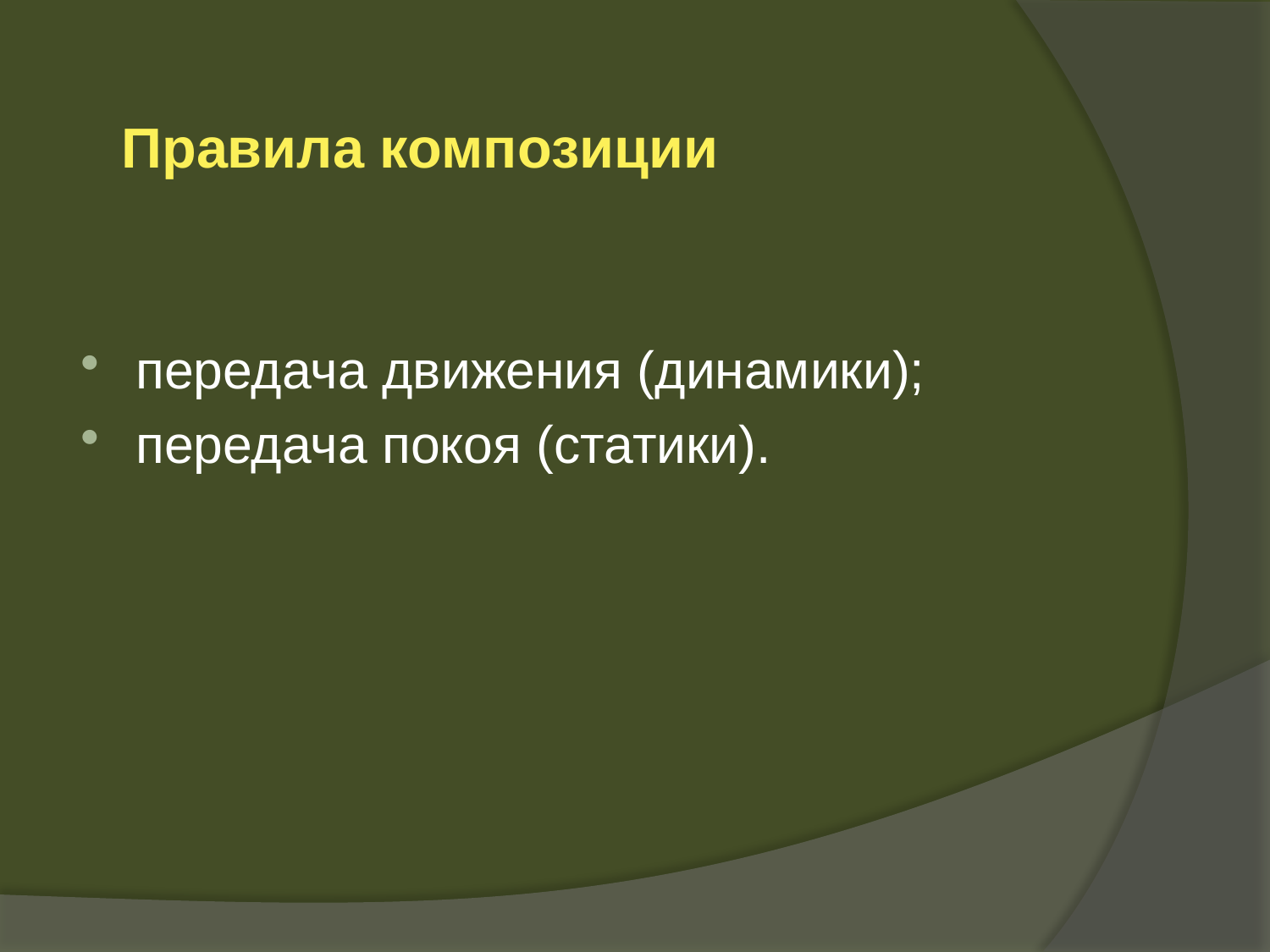

# Правила композиции

передача движения (динамики);
передача покоя (статики).